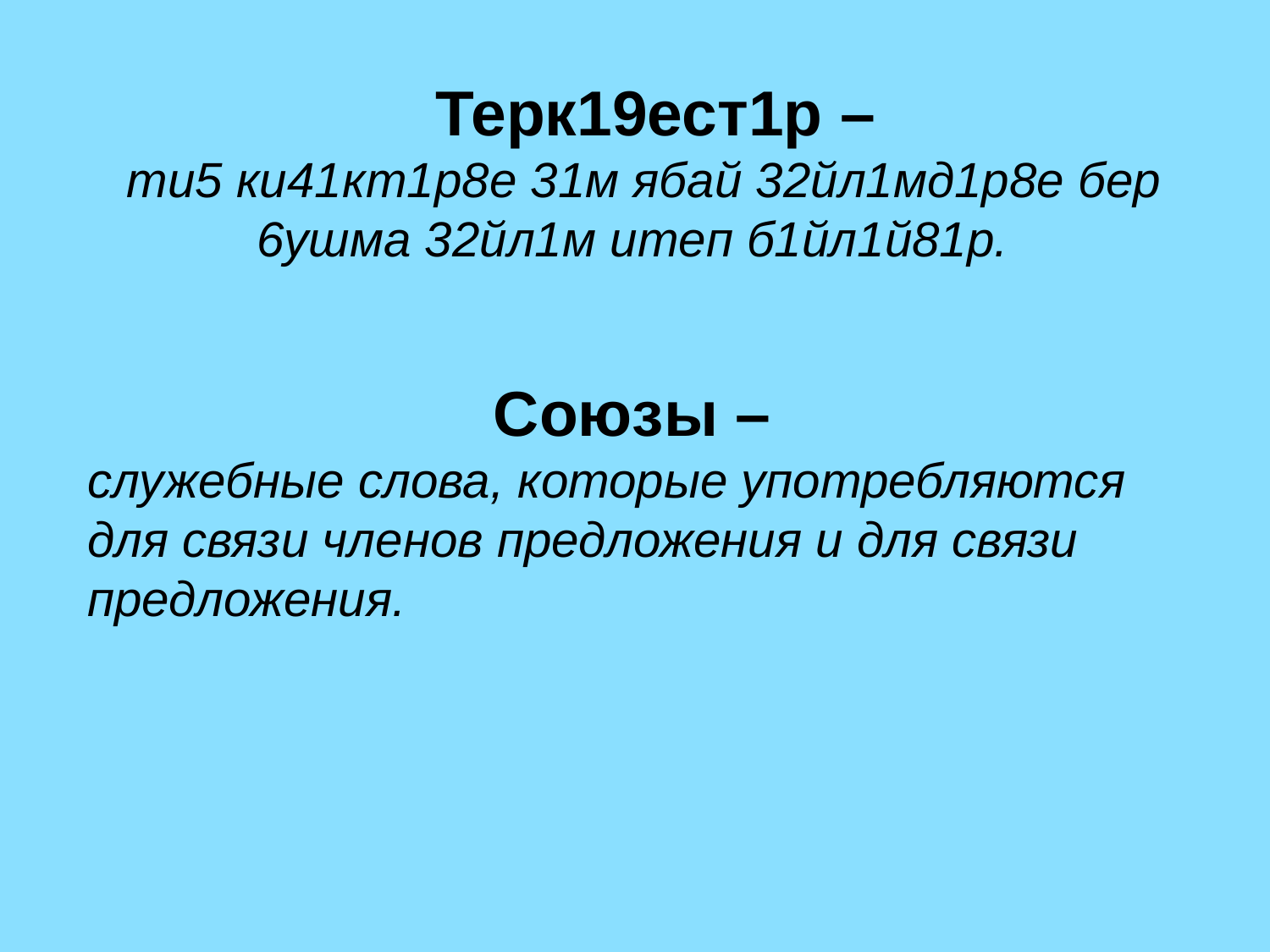

Терк19ест1р –
 ти5 ки41кт1р8е 31м ябай 32йл1мд1р8е бер 6ушма 32йл1м итеп б1йл1й81р.

Союзы –
служебные слова, которые употребляются для связи членов предложения и для связи предложения.